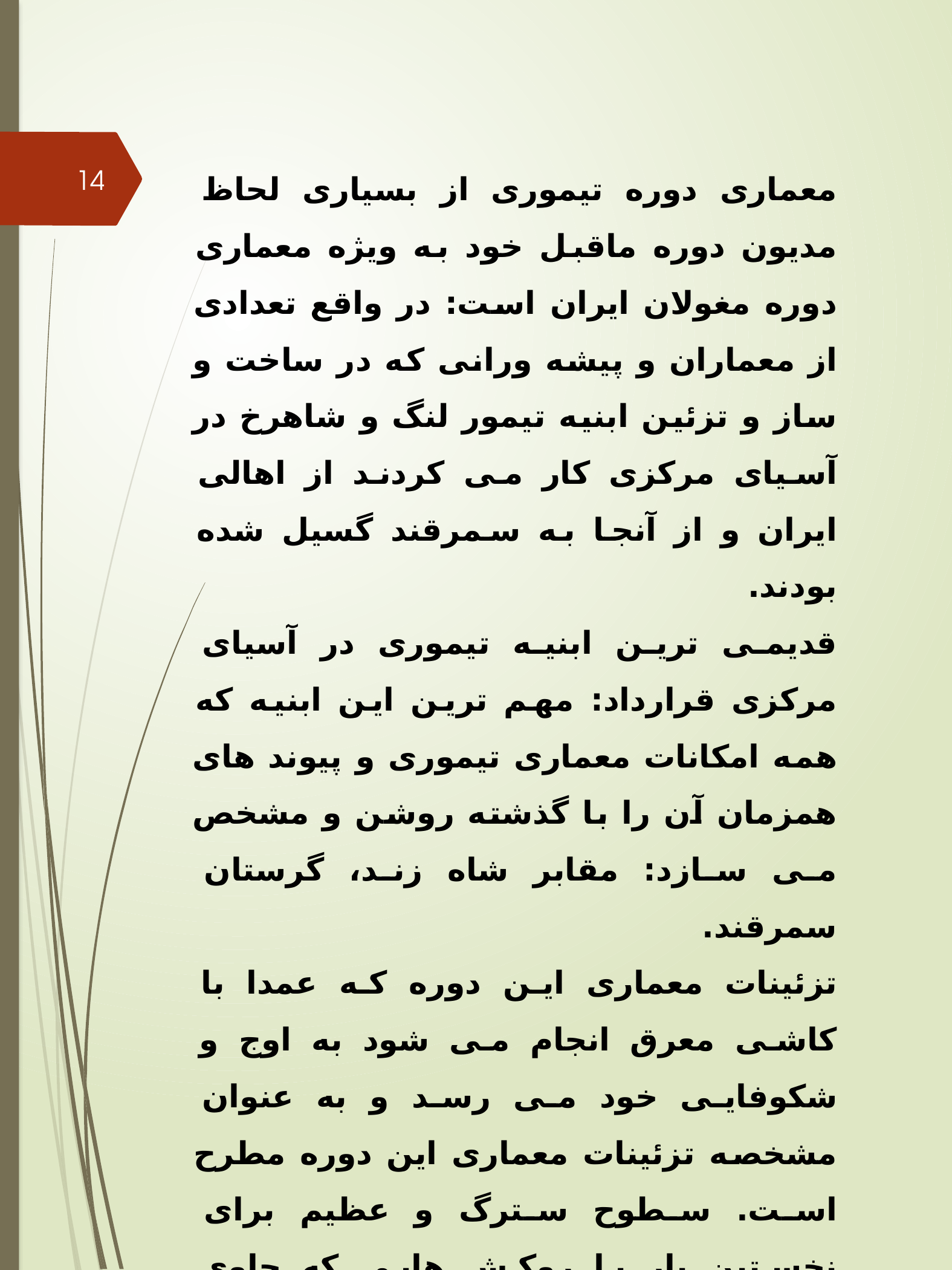

14
معماری دوره تیموری از بسیاری لحاظ مدیون دوره ماقبل خود به ویژه معماری دوره مغولان ایران است: در واقع تعدادی از معماران و پیشه ورانی که در ساخت و ساز و تزئین ابنیه تیمور لنگ و شاهرخ در آسیای مرکزی کار می کردند از اهالی ایران و از آنجا به سمرقند گسیل شده بودند.
قدیمی ترین ابنیه تیموری در آسیای مرکزی قرارداد: مهم ترین این ابنیه که همه امکانات معماری تیموری و پیوند های همزمان آن را با گذشته روشن و مشخص می سازد: مقابر شاه زند، گرستان سمرقند.
تزئینات معماری این دوره که عمدا با کاشی معرق انجام می شود به اوج و شکوفایی خود می رسد و به عنوان مشخصه تزئینات معماری این دوره مطرح است. سطوح سترگ و عظیم برای نخستین بار با روکش هایی که حاوی کاشی کاری لعابی و معرق تزئین یافت. سطوح مسطح ستون های مرر زاویه ای تاقچه ها تاقگان مقرنس کاری ها و درون گنبد ها با تزئین ماهرانه و عمیق از معرق پوشیده شد.